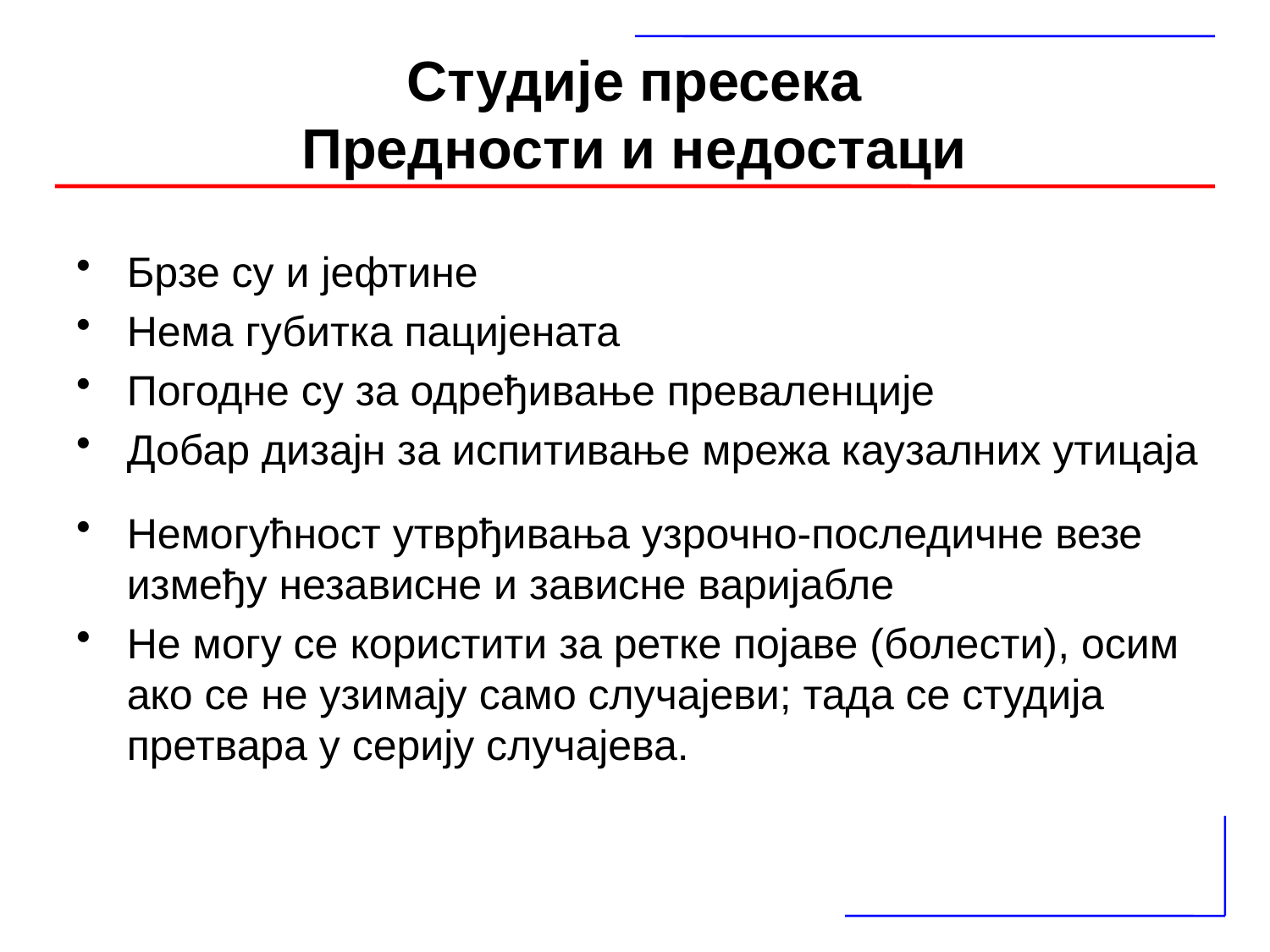

# Студије пресека Предности и недостаци
Брзе су и јефтине
Нема губитка пацијената
Погодне су за одређивање преваленције
Добар дизајн за испитивање мрежа каузалних утицаја

Немогућност утврђивања узрочно-последичне везе између независне и зависне варијабле
Не могу се користити за ретке појаве (болести), осим ако се не узимају само случајеви; тада се студија претвара у серију случајева.